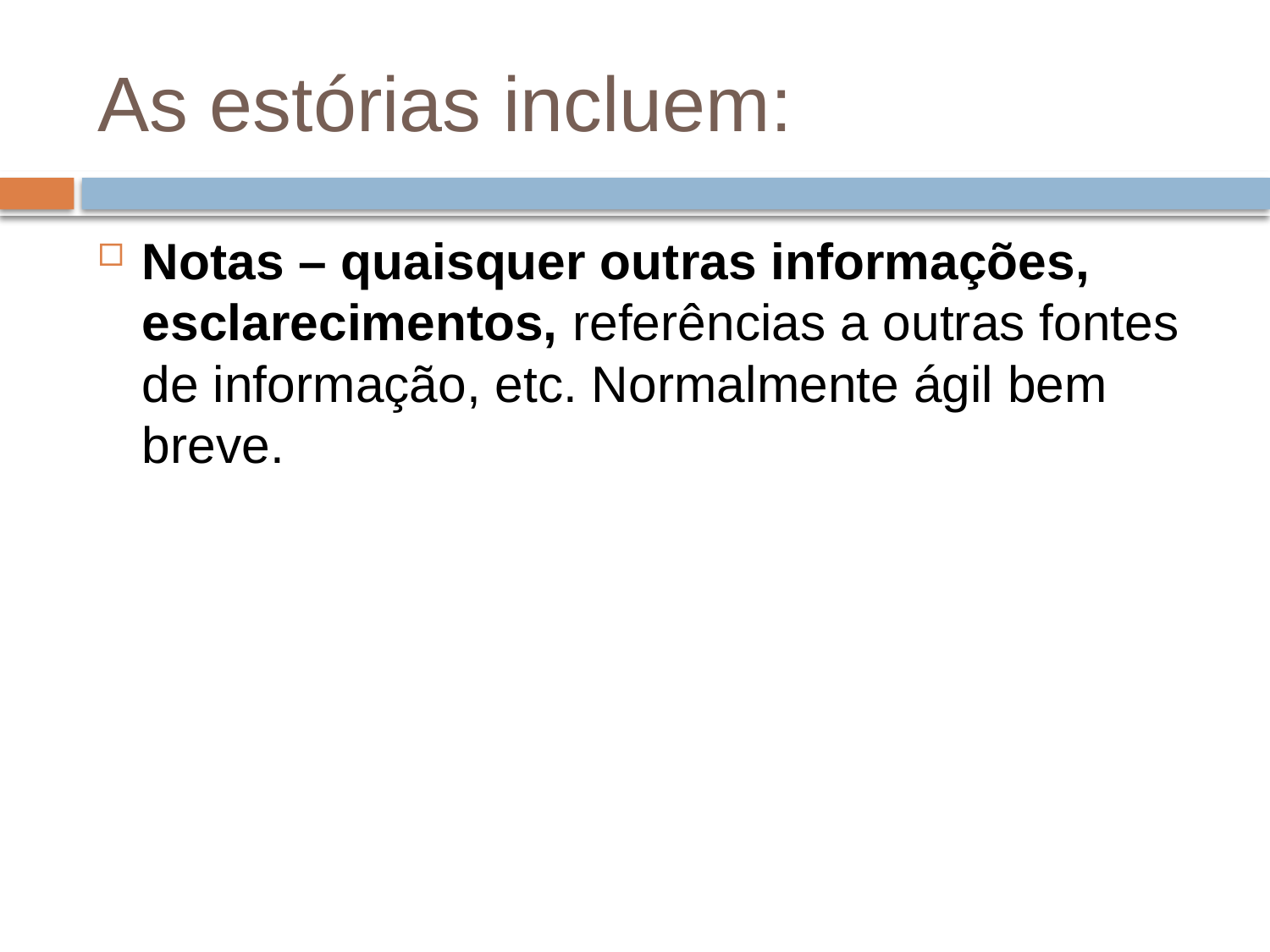

# As estórias incluem:
Notas – quaisquer outras informações, esclarecimentos, referências a outras fontes de informação, etc. Normalmente ágil bem breve.